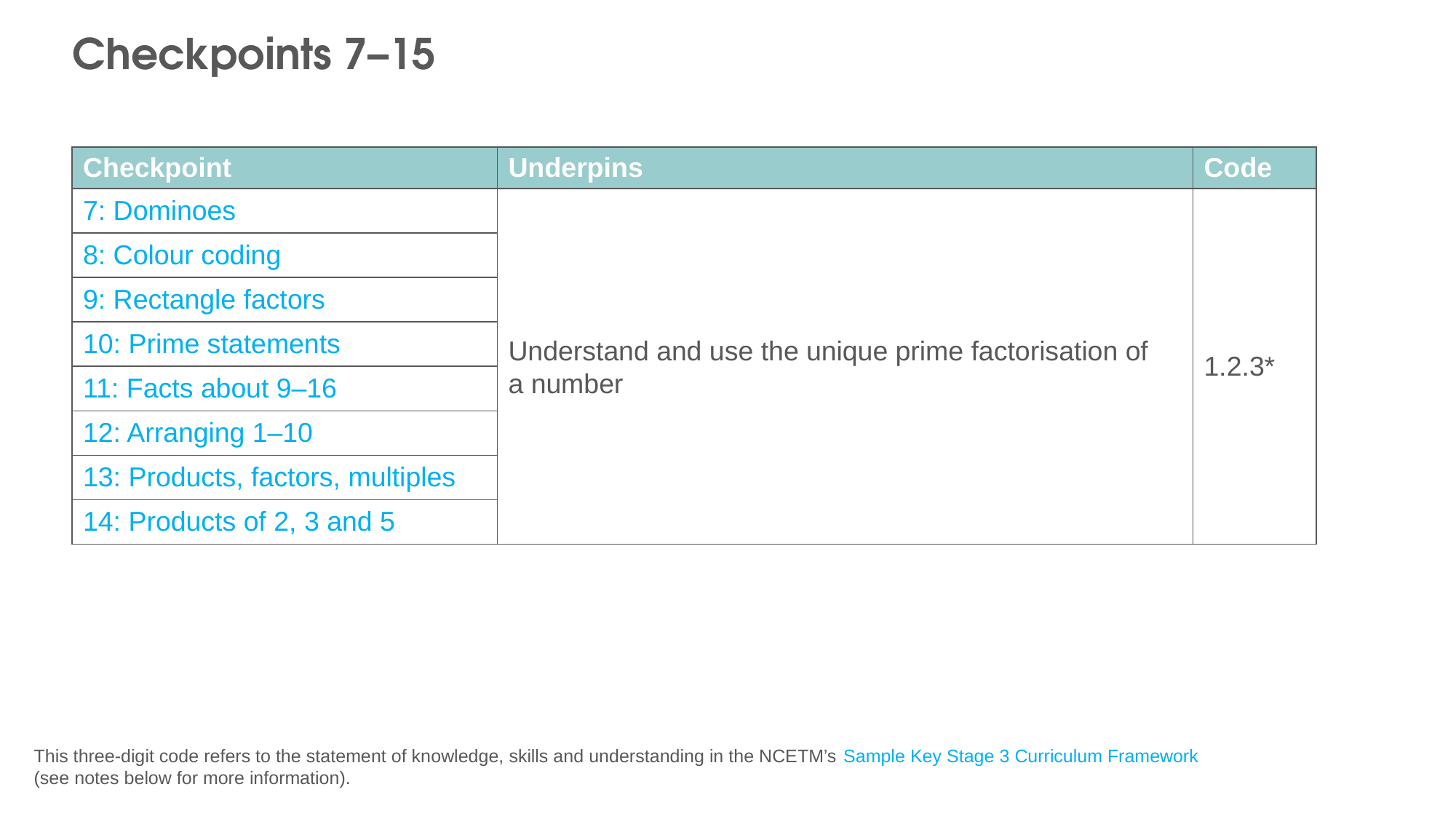

Checkpoints 7–15
| Checkpoint | Underpins | Code |
| --- | --- | --- |
| 7: Dominoes | Understand and use the unique prime factorisation of a number | 1.2.3\* |
| 8: Colour coding |  |  |
| 9: Rectangle factors |  |  |
| 10: Prime statements |  |  |
| 11: Facts about 9–16 |  |  |
| 12: Arranging 1–10 |  |  |
| 13: Products, factors, multiples |  |  |
| 14: Products of 2, 3 and 5 |  |  |
This three-digit code refers to the statement of knowledge, skills and understanding in the NCETM’s Sample Key Stage 3 Curriculum Framework (see notes below for more information).